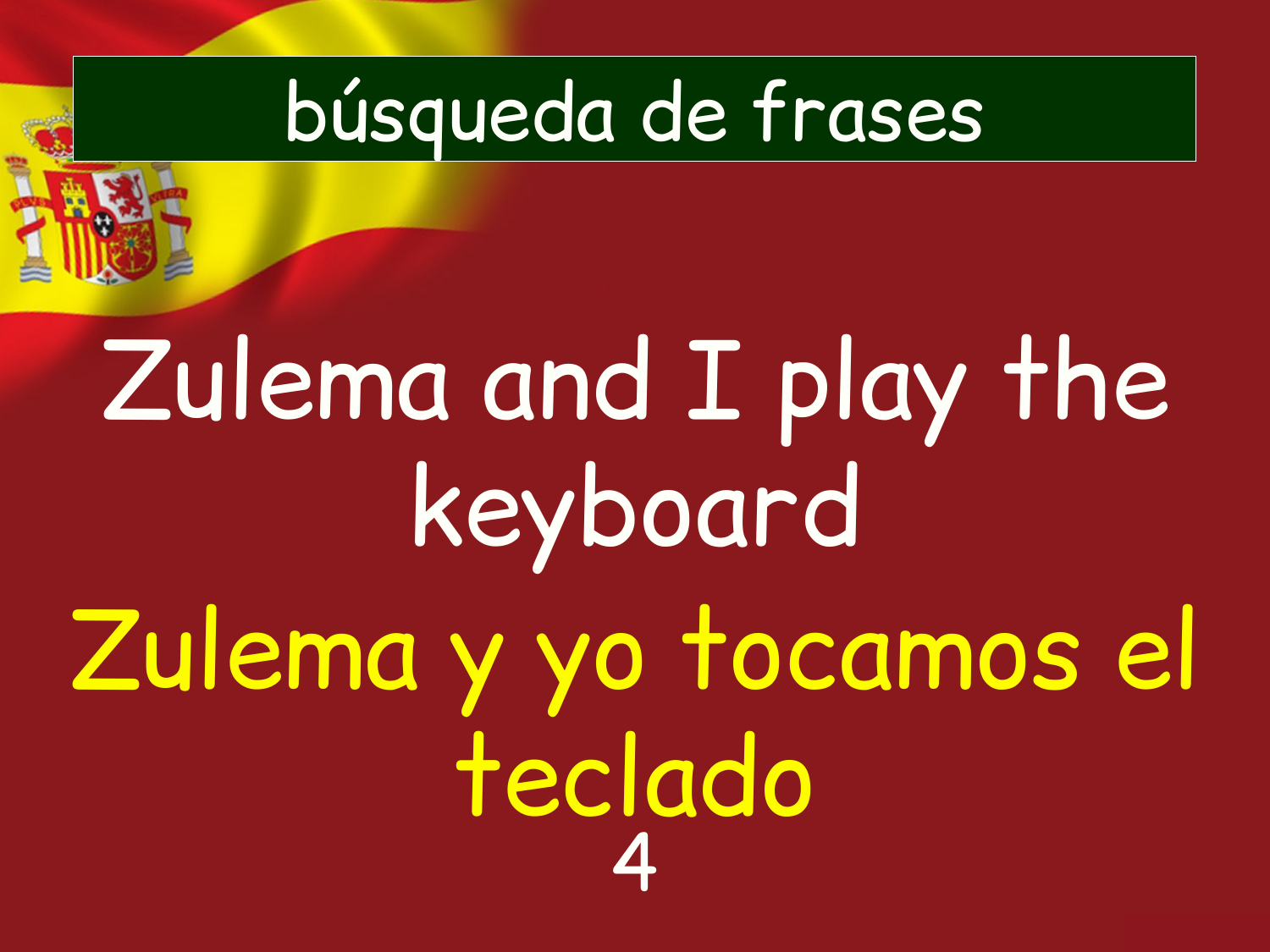

búsqueda de frases
Zulema and I play the keyboard
Zulema y yo tocamos el teclado
4